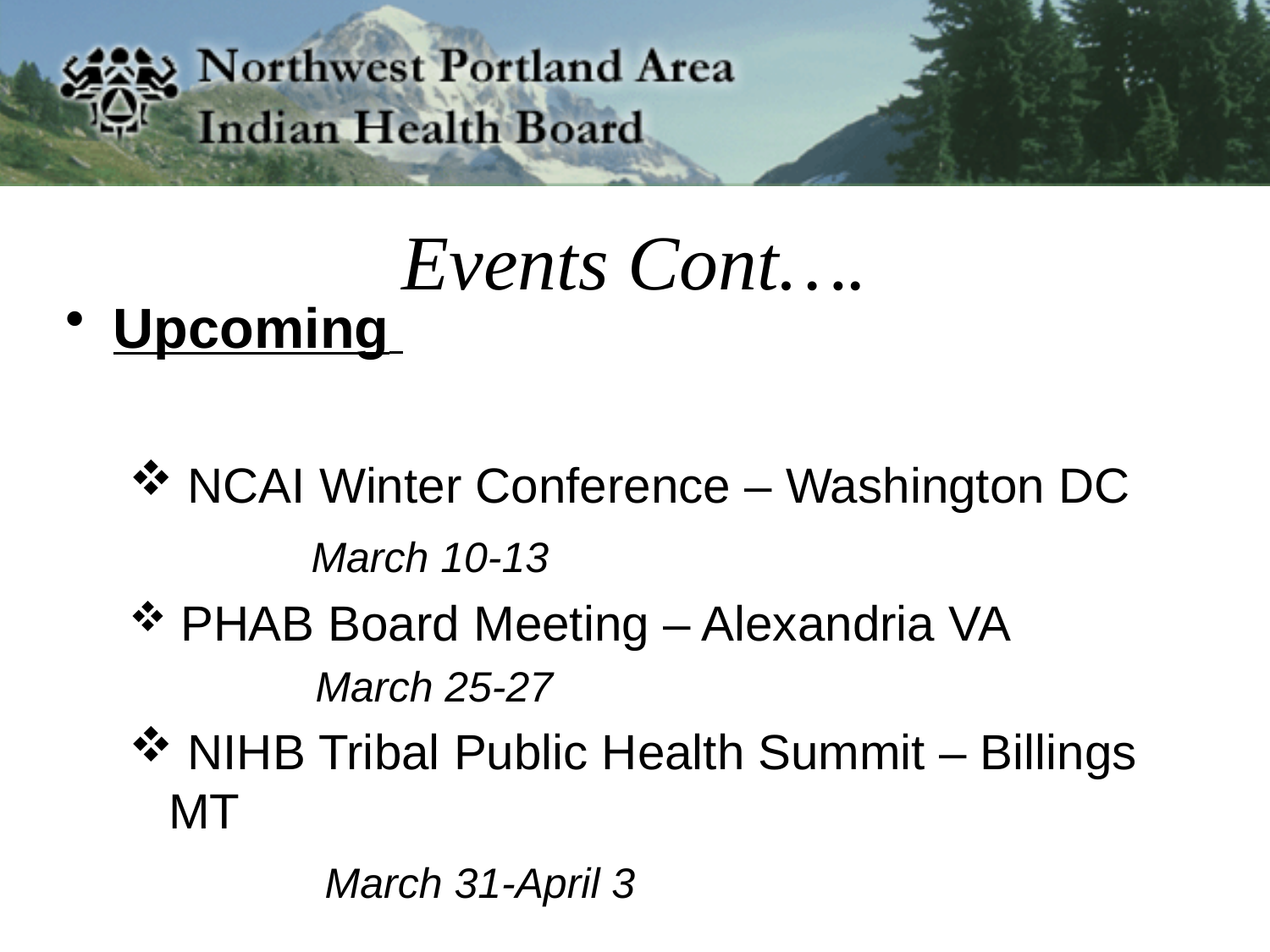

# Events Cont….
Upcoming

 NCAI Winter Conference – Washington DC
	    March 10-13
 PHAB Board Meeting – Alexandria VA
	     March 25-27
 NIHB Tribal Public Health Summit – Billings MT
	     March 31-April 3